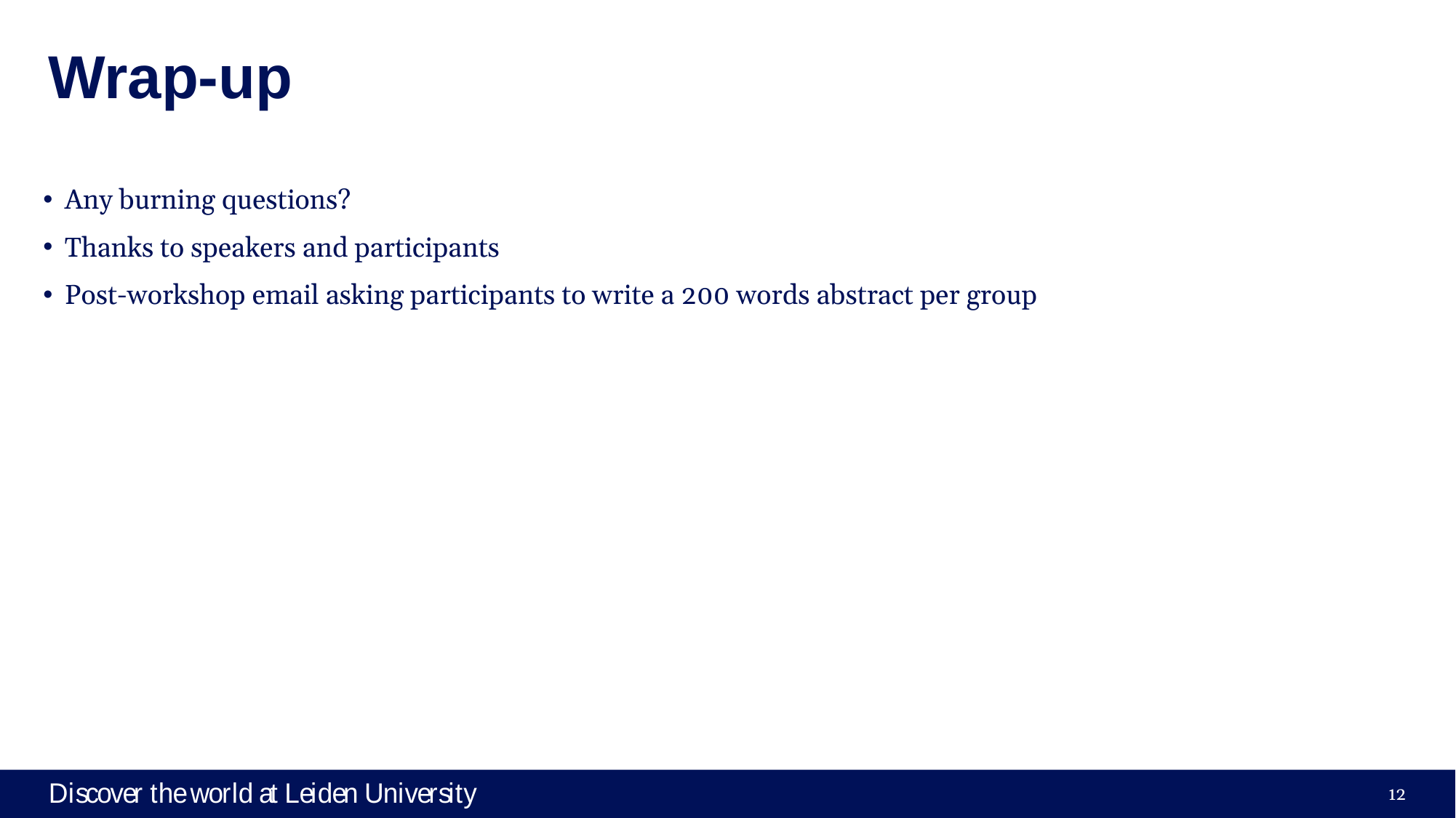

# Wrap-up
Any burning questions?
Thanks to speakers and participants
Post-workshop email asking participants to write a 200 words abstract per group

12